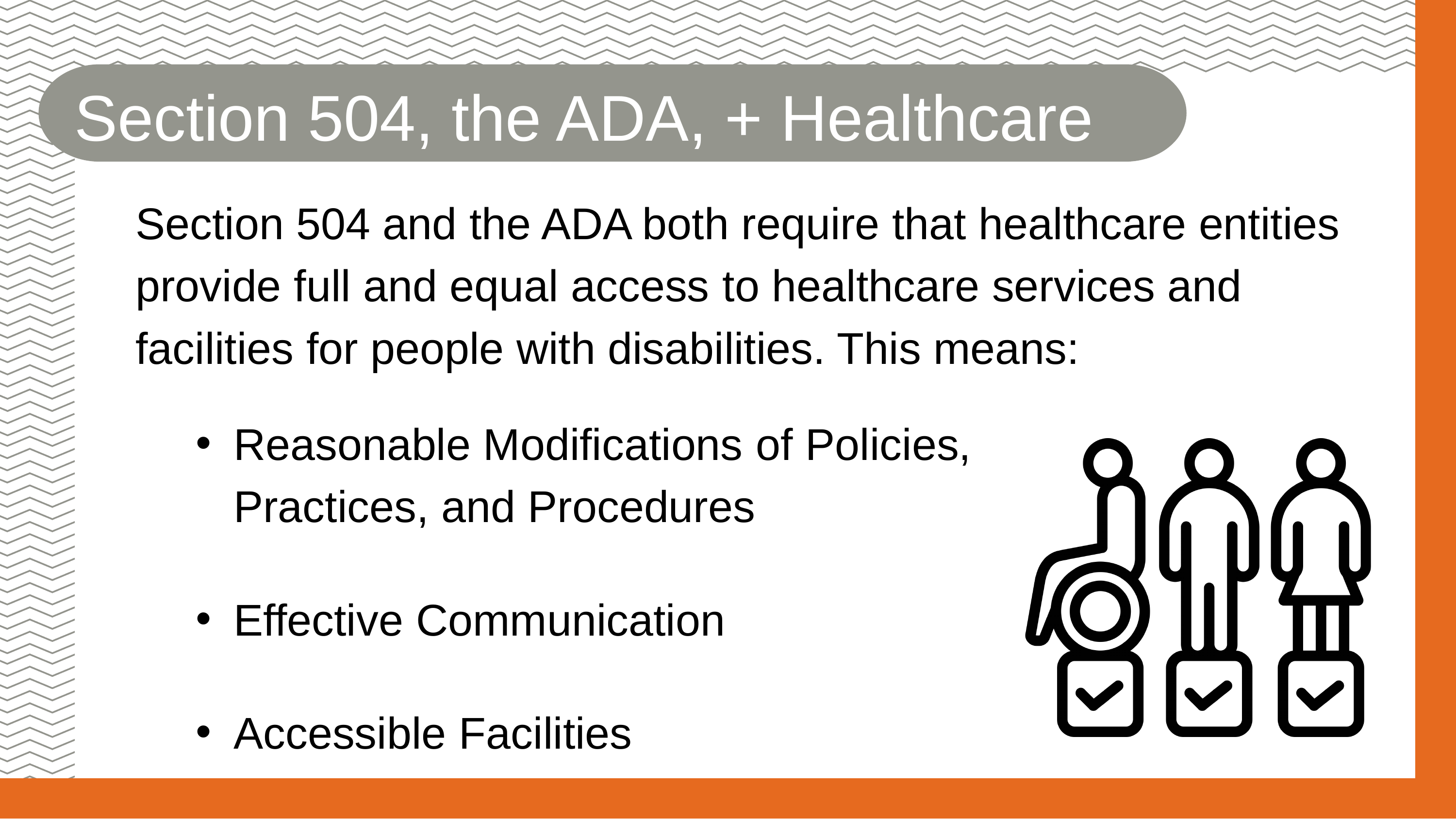

Section 504, the ADA, + Healthcare

Section 504 and the ADA both require that healthcare entities provide full and equal access to healthcare services and facilities for people with disabilities. This means:

Reasonable Modifications of Policies, Practices, and Procedures

Effective Communication

Accessible Facilities